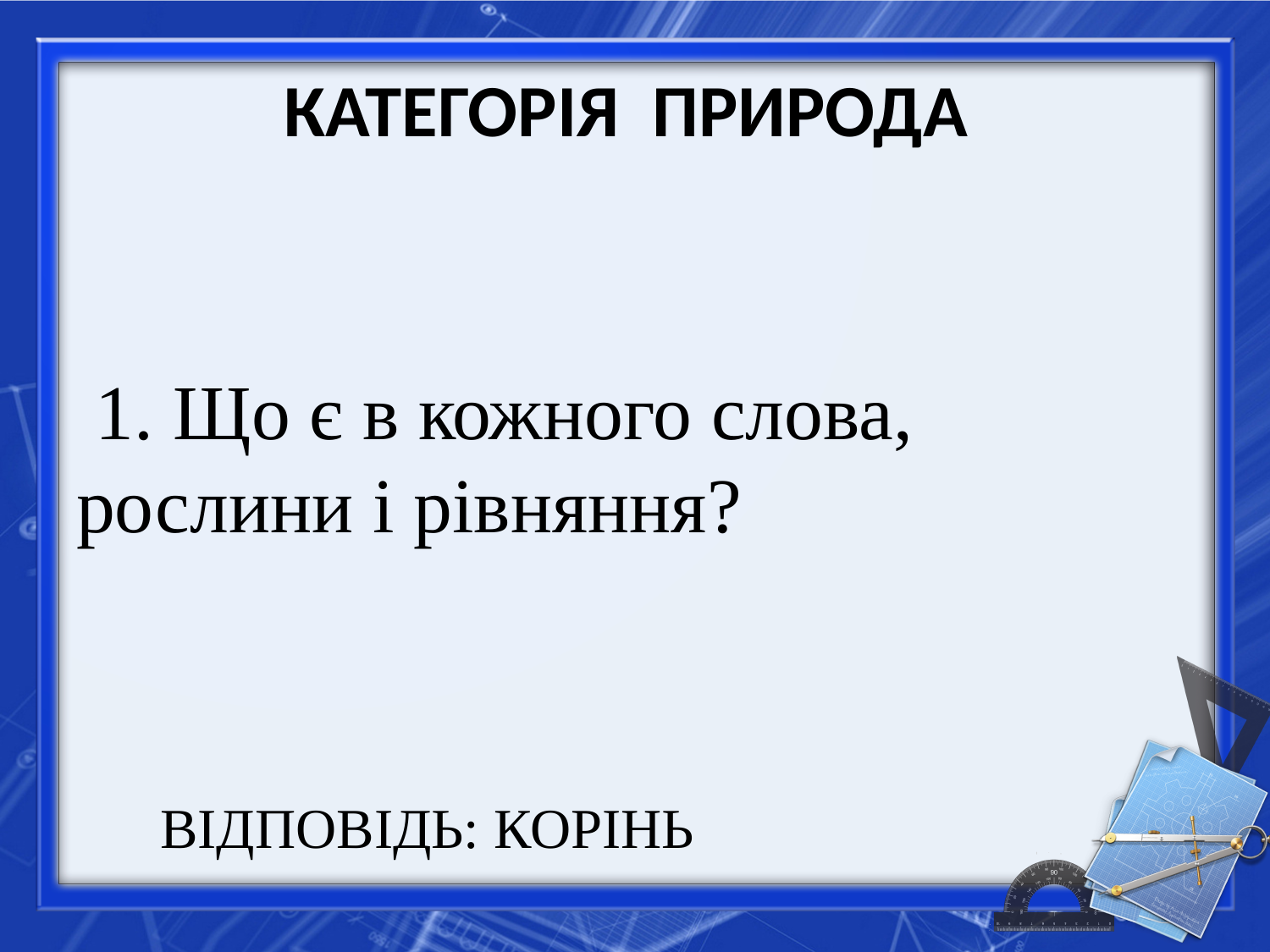

# КАТЕГОРІЯ  ПРИРОДА
 1. Що є в кожного слова, рослини і рівняння?
ВІДПОВІДЬ: КОРІНЬ